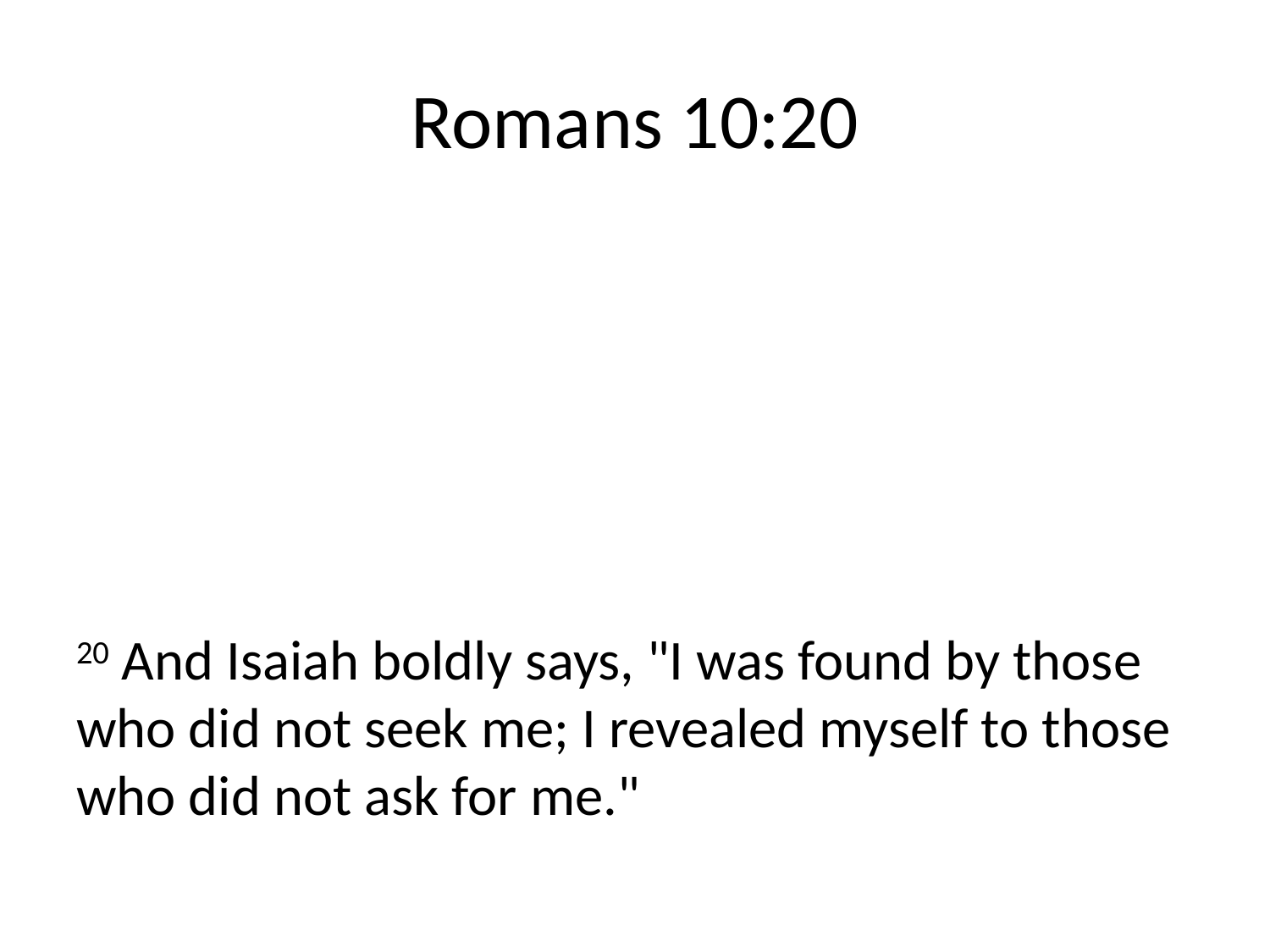

# Romans 10:20

20 And Isaiah boldly says, "I was found by those who did not seek me; I revealed myself to those who did not ask for me."